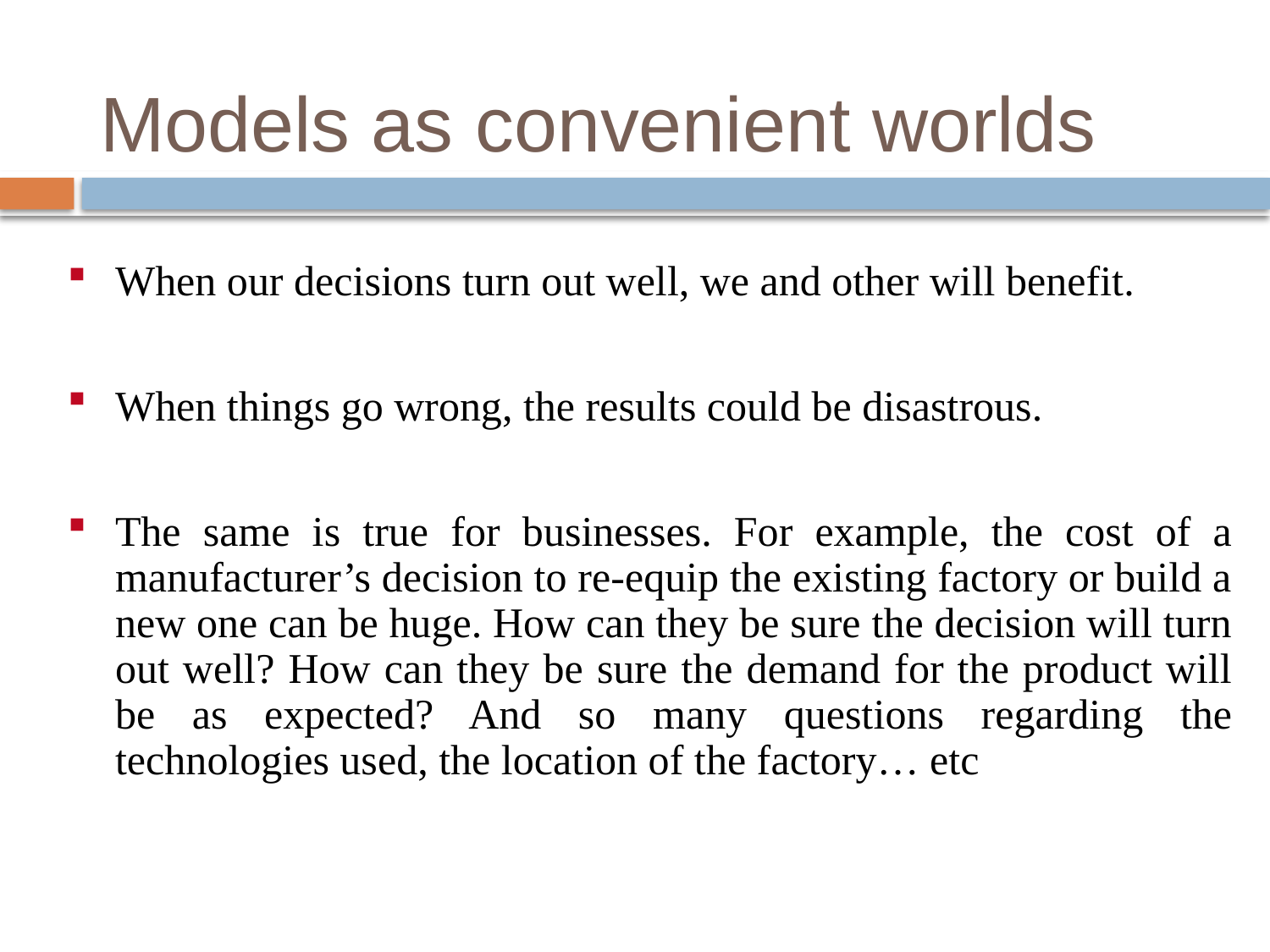

# Models as convenient worlds
When our decisions turn out well, we and other will benefit.

When things go wrong, the results could be disastrous.

The same is true for businesses. For example, the cost of a manufacturer’s decision to re-equip the existing factory or build a new one can be huge. How can they be sure the decision will turn out well? How can they be sure the demand for the product will be as expected? And so many questions regarding the technologies used, the location of the factory… etc